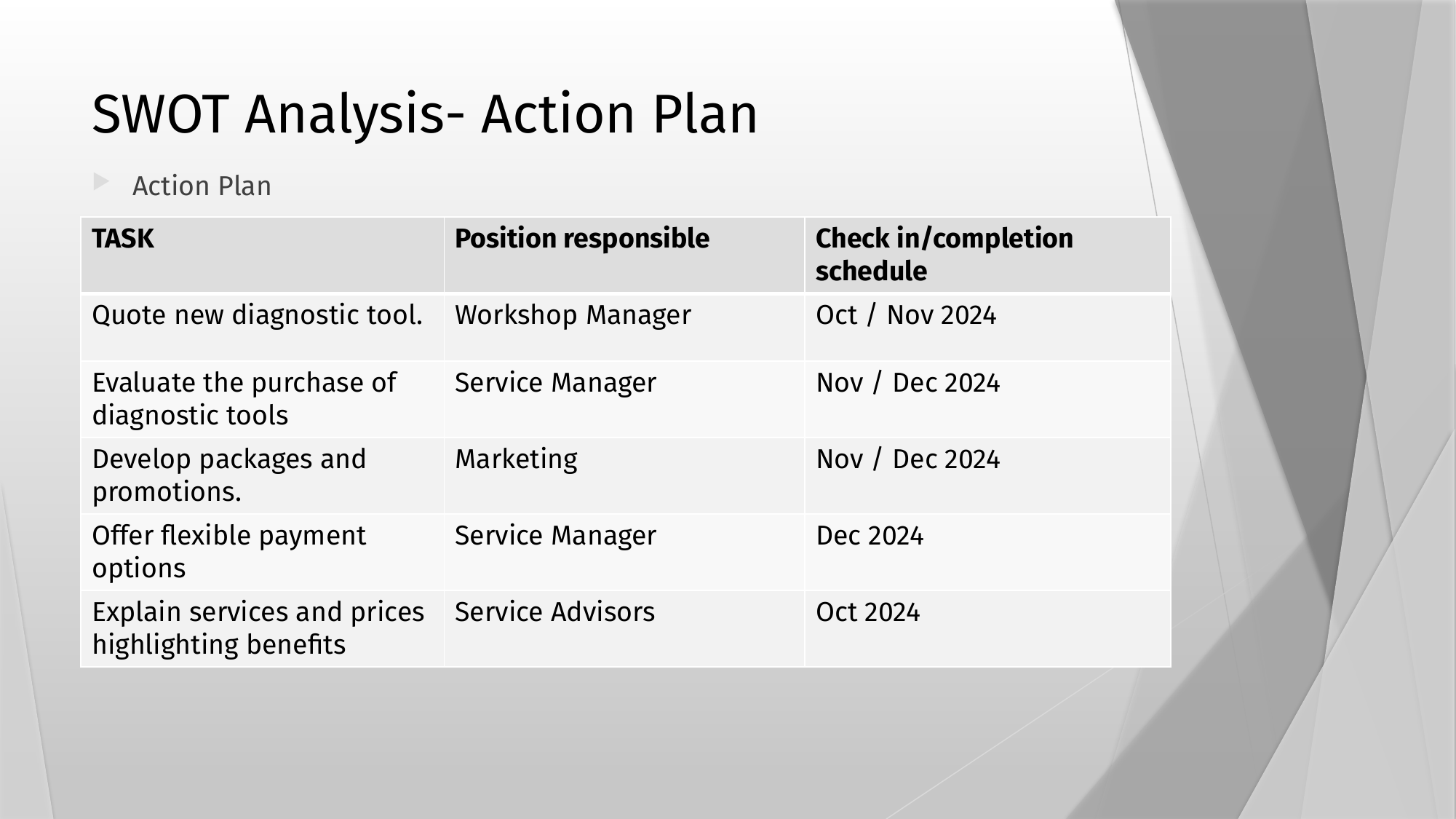

# SWOT Analysis- Action Plan
Action Plan

| TASK | Position responsible | Check in/completion schedule |
| --- | --- | --- |
| Quote new diagnostic tool. | Workshop Manager | Oct / Nov 2024 |
| Evaluate the purchase of diagnostic tools | Service Manager | Nov / Dec 2024 |
| Develop packages and promotions. | Marketing | Nov / Dec 2024 |
| Offer flexible payment options | Service Manager | Dec 2024 |
| Explain services and prices highlighting benefits | Service Advisors | Oct 2024 |